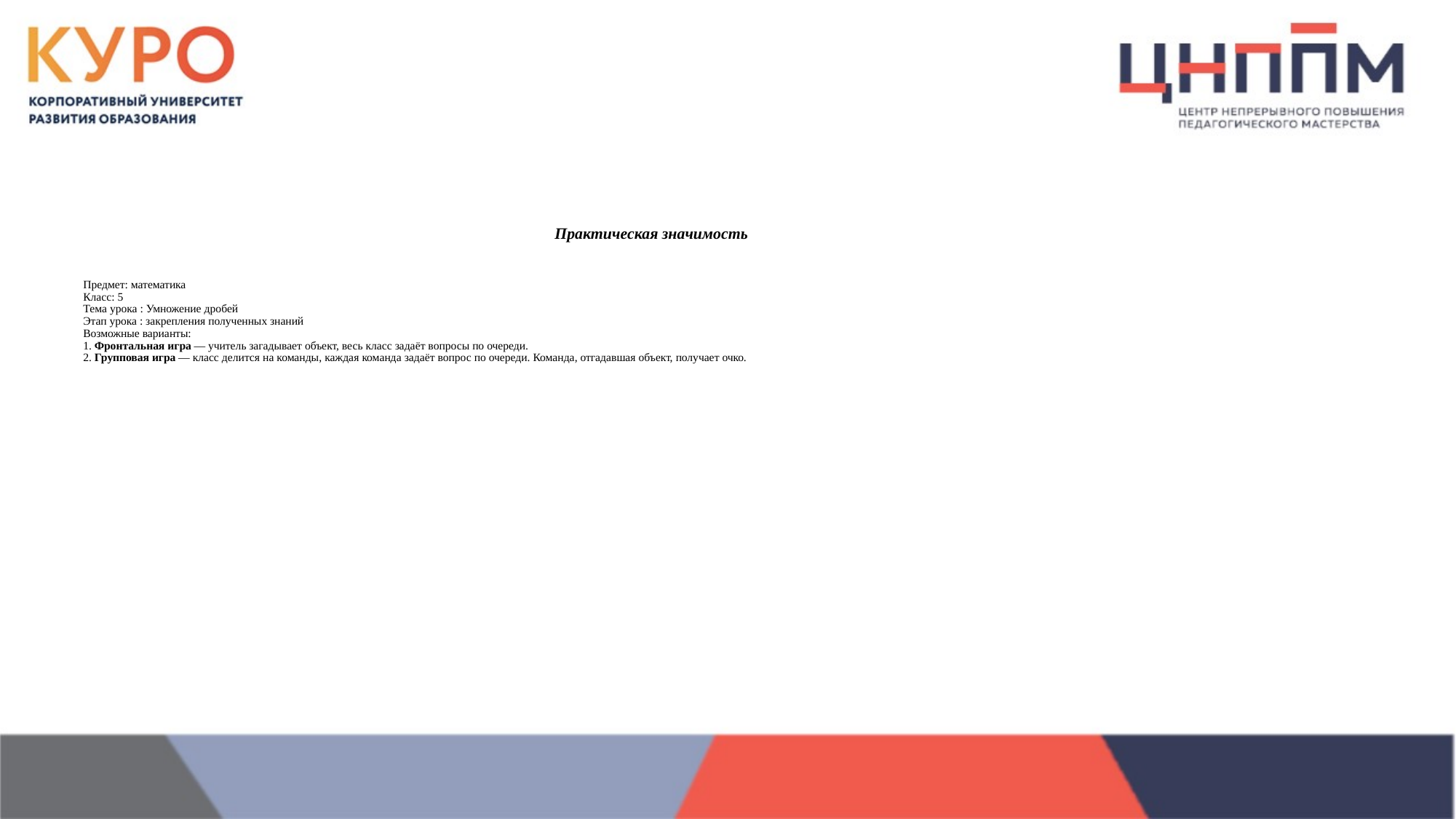

Практическая значимость
Предмет: математика
Класс: 5
Тема урока : Умножение дробей
Этап урока : закрепления полученных знаний
Возможные варианты:
1. Фронтальная игра — учитель загадывает объект, весь класс задаёт вопросы по очереди.
2. Групповая игра — класс делится на команды, каждая команда задаёт вопрос по очереди. Команда, отгадавшая объект, получает очко.